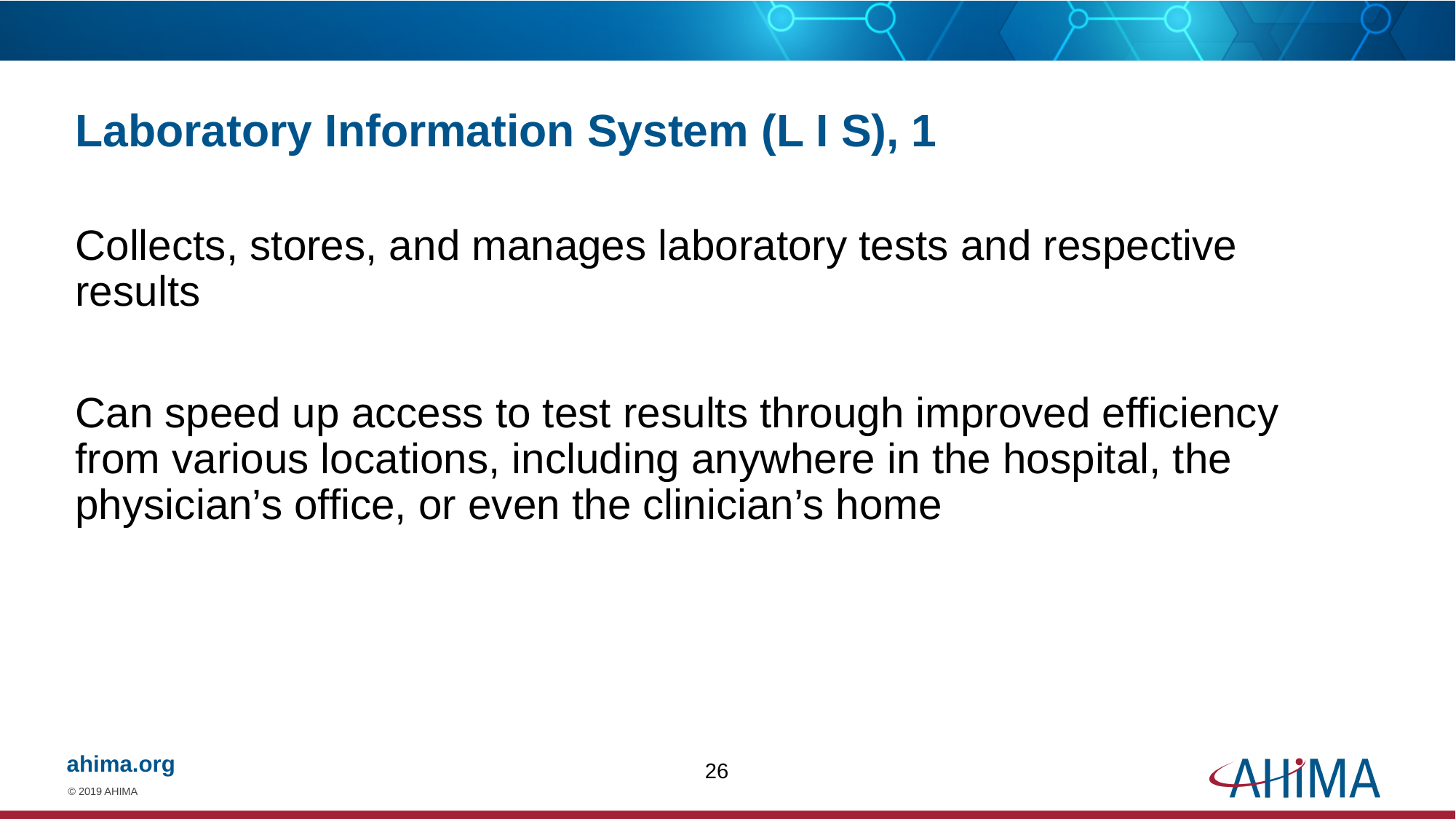

# Laboratory Information System (L I S), 1
Collects, stores, and manages laboratory tests and respective results

Can speed up access to test results through improved efficiency from various locations, including anywhere in the hospital, the physician’s office, or even the clinician’s home